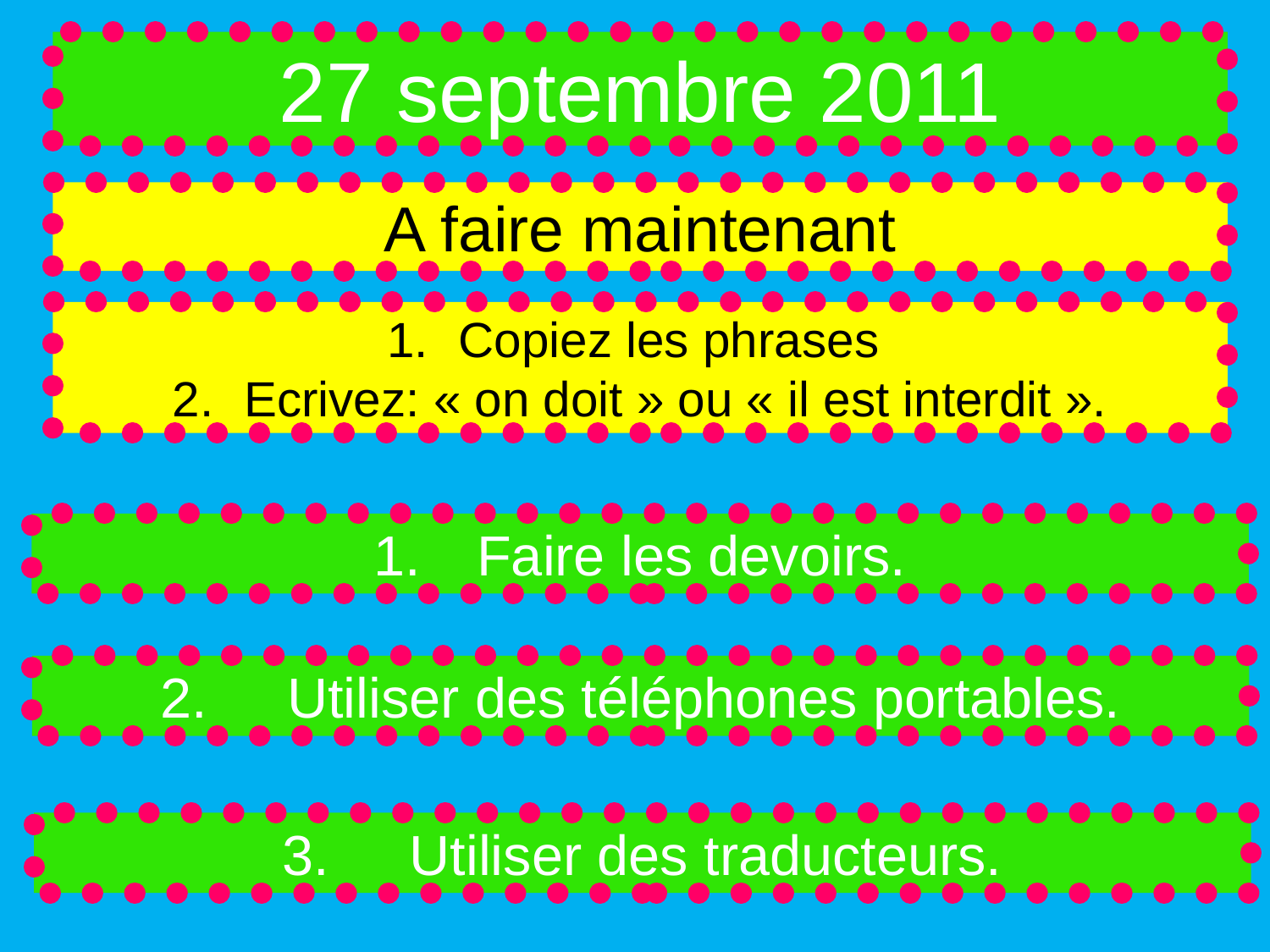

27 septembre 2011
A faire maintenant
Copiez les phrases
Ecrivez: « on doit » ou « il est interdit ».
Faire les devoirs.
2.	Utiliser des téléphones portables.
3.	Utiliser des traducteurs.